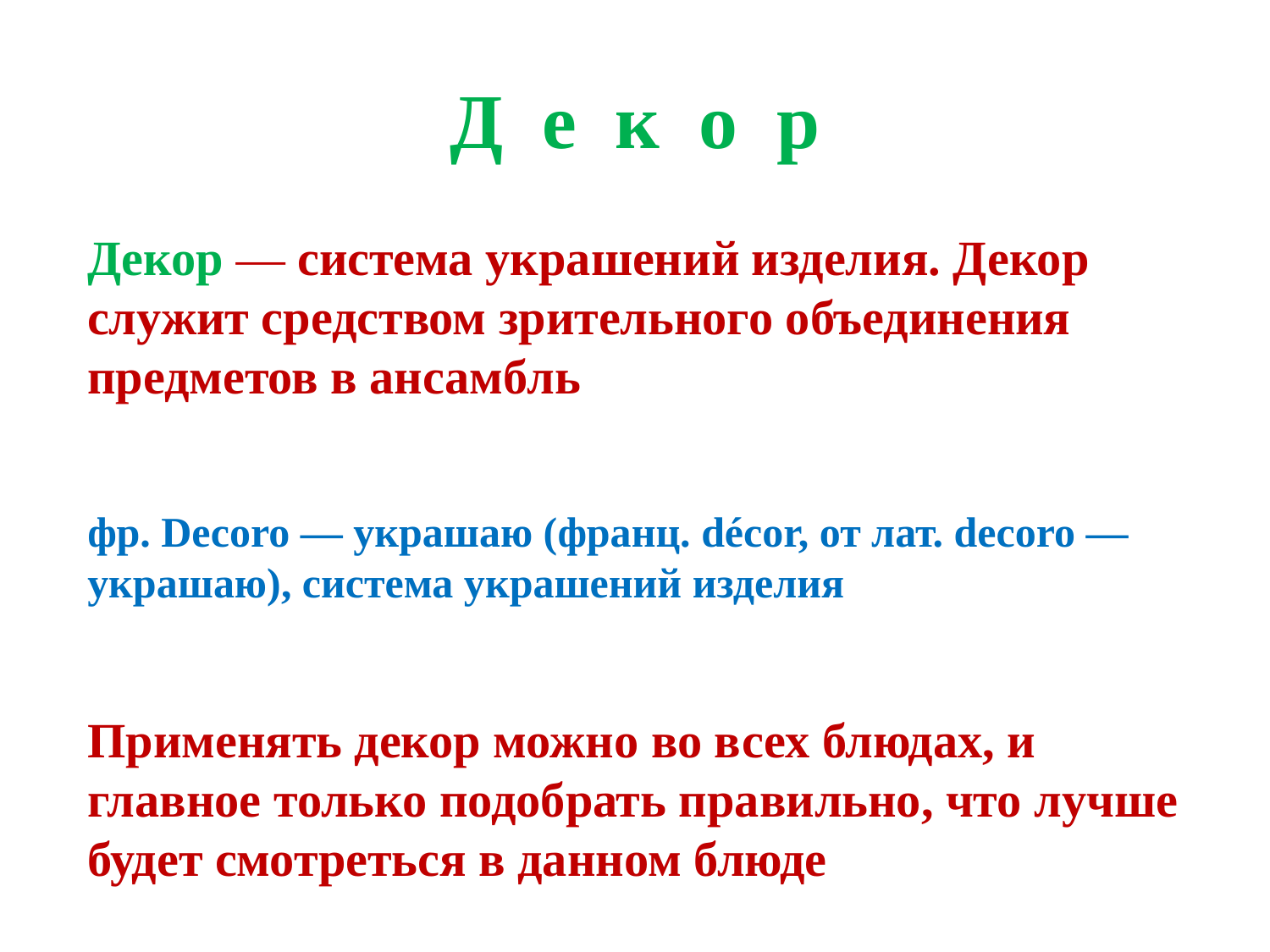

# Д  е  к  о  р
Декор — система украшений изделия. Декор служит средством зрительного объединения предметов в ансамбль

фр. Decoro — украшаю (франц. décor, от лат. decoro — украшаю), система украшений изделия

Применять декор можно во всех блюдах, и главное только подобрать правильно, что лучше будет смотреться в данном блюде